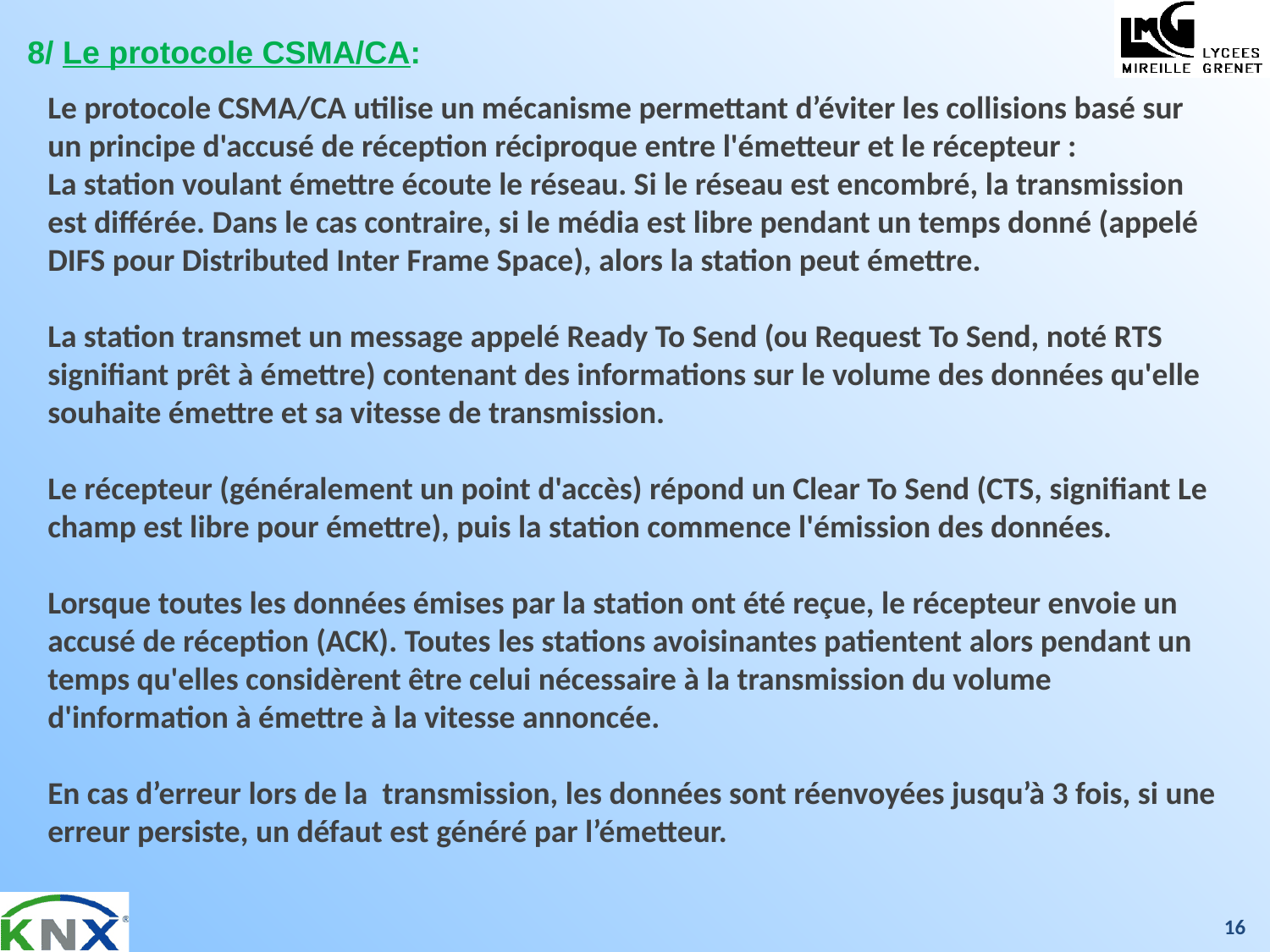

8/ Le protocole CSMA/CA:
Le protocole CSMA/CA utilise un mécanisme permettant d’éviter les collisions basé sur un principe d'accusé de réception réciproque entre l'émetteur et le récepteur :
La station voulant émettre écoute le réseau. Si le réseau est encombré, la transmission est différée. Dans le cas contraire, si le média est libre pendant un temps donné (appelé DIFS pour Distributed Inter Frame Space), alors la station peut émettre.
La station transmet un message appelé Ready To Send (ou Request To Send, noté RTS signifiant prêt à émettre) contenant des informations sur le volume des données qu'elle souhaite émettre et sa vitesse de transmission.
Le récepteur (généralement un point d'accès) répond un Clear To Send (CTS, signifiant Le champ est libre pour émettre), puis la station commence l'émission des données.
Lorsque toutes les données émises par la station ont été reçue, le récepteur envoie un accusé de réception (ACK). Toutes les stations avoisinantes patientent alors pendant un temps qu'elles considèrent être celui nécessaire à la transmission du volume d'information à émettre à la vitesse annoncée.
En cas d’erreur lors de la  transmission, les données sont réenvoyées jusqu’à 3 fois, si une erreur persiste, un défaut est généré par l’émetteur.
16